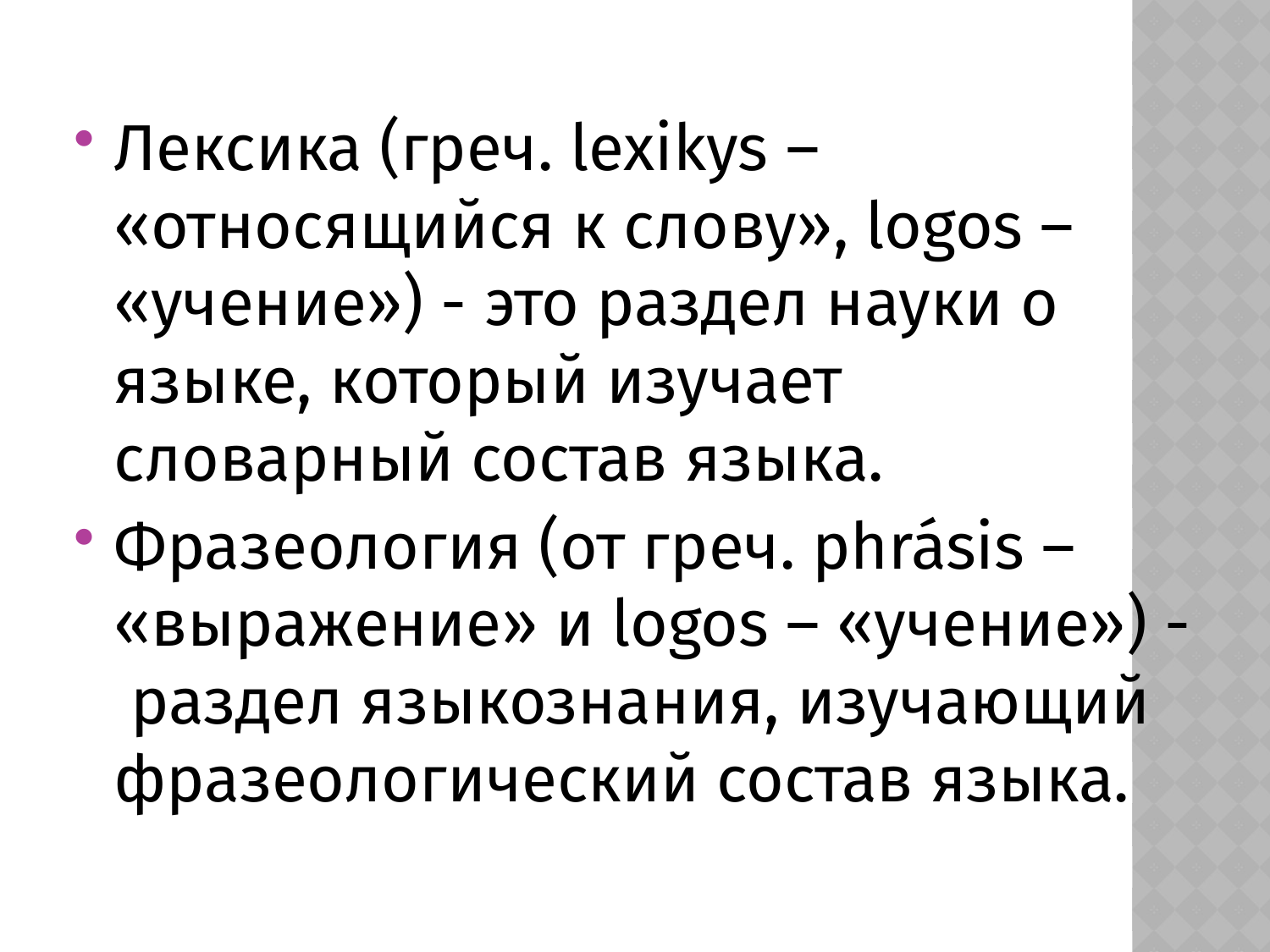

Лексика (греч. lexikуs – «относящийся к слову», logos – «учение») - это раздел науки о языке, который изучает словарный состав языка.
Фразеология (от греч. phrásis – «выражение» и logos – «учение») -  раздел языкознания, изучающий фразеологический состав языка.